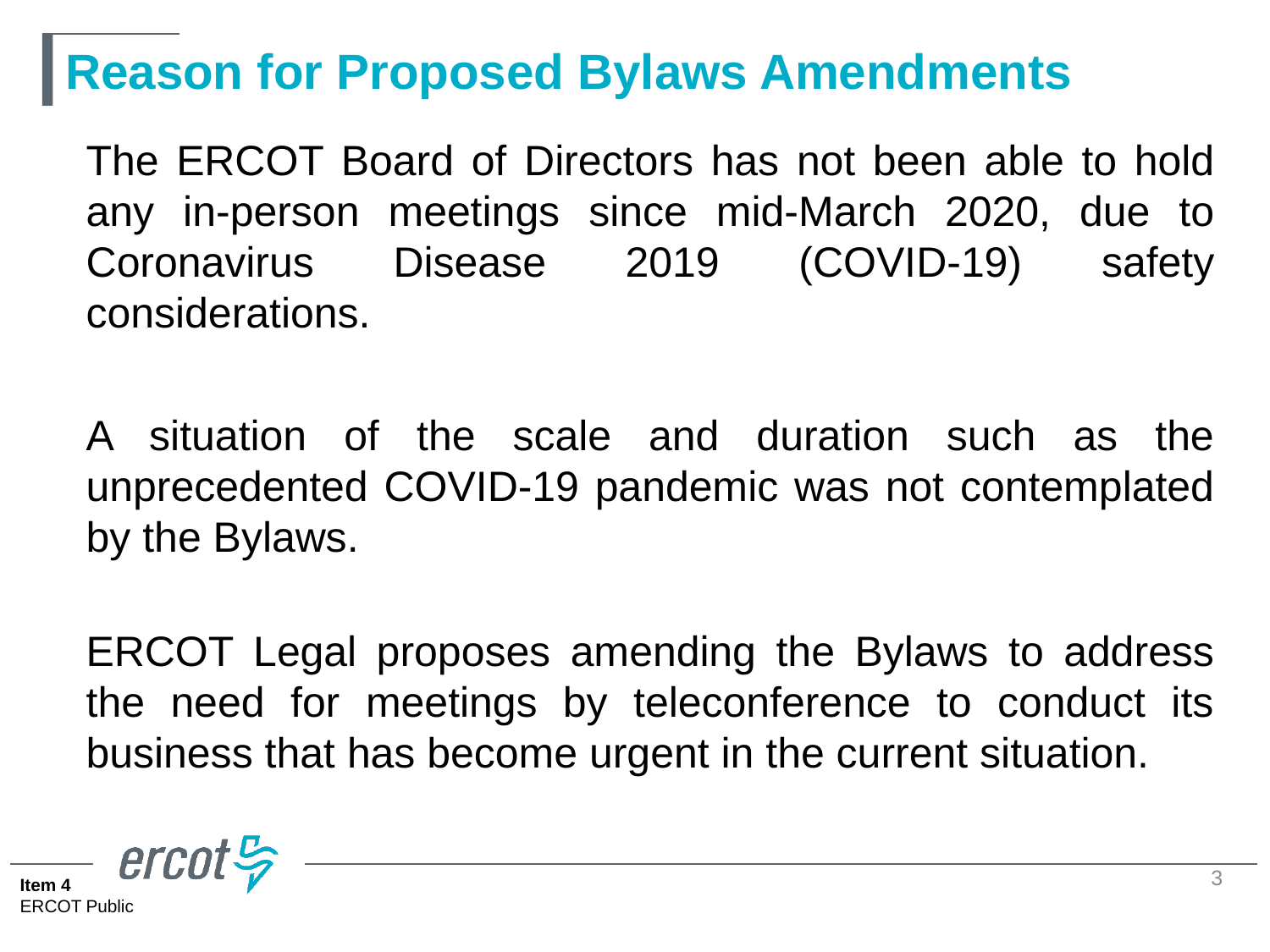

# Reason for Proposed Bylaws Amendments
The ERCOT Board of Directors has not been able to hold any in-person meetings since mid-March 2020, due to Coronavirus Disease 2019 (COVID-19) safety considerations.

A situation of the scale and duration such as the unprecedented COVID-19 pandemic was not contemplated by the Bylaws.

ERCOT Legal proposes amending the Bylaws to address the need for meetings by teleconference to conduct its business that has become urgent in the current situation.

3